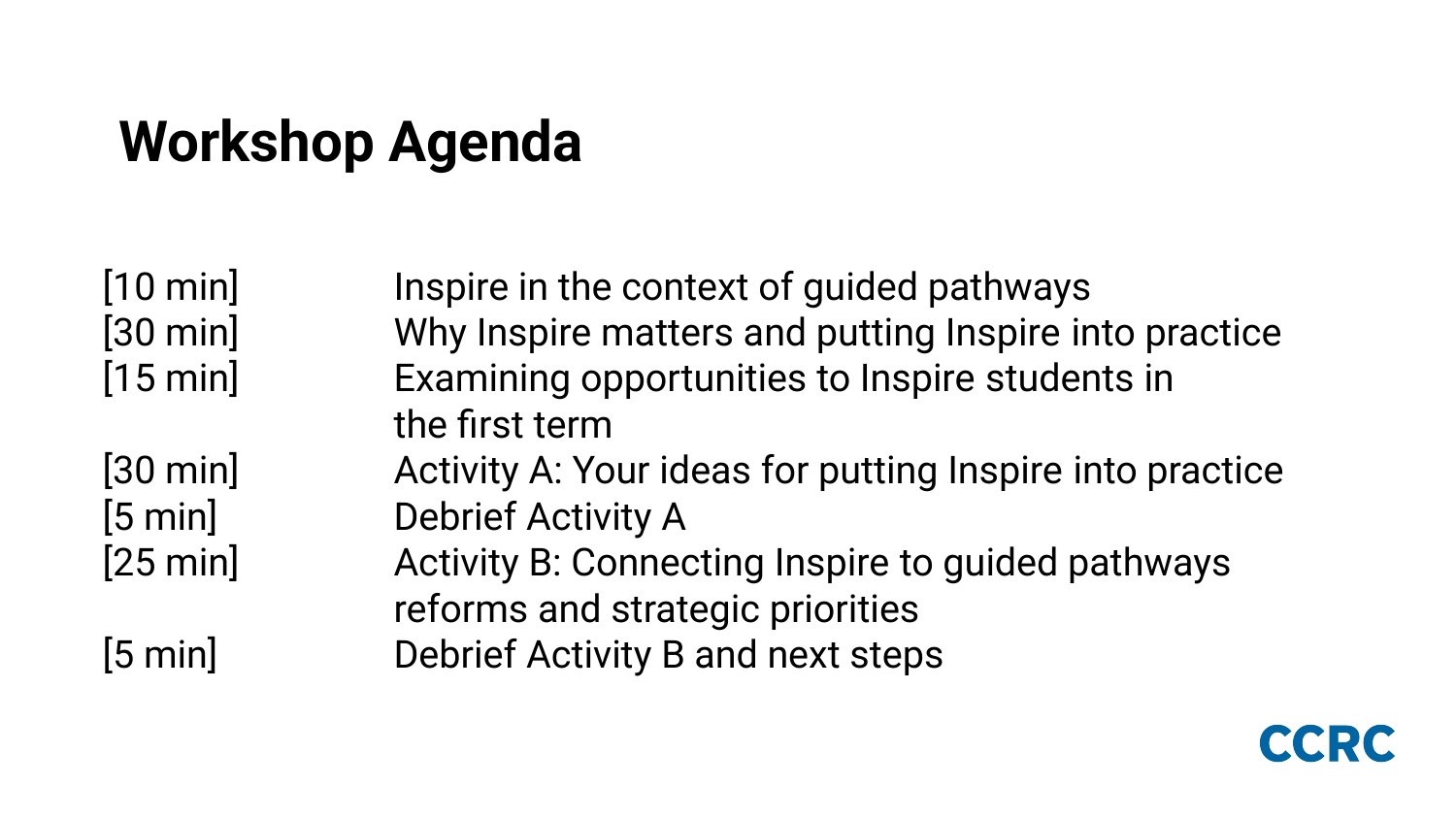

# Workshop Agenda
[10 min] 	Inspire in the context of guided pathways
[30 min]		Why Inspire matters and putting Inspire into practice
[15 min] 	Examining opportunities to Inspire students in
	the first term
[30 min]      	Activity A: Your ideas for putting Inspire into practice
[5 min]		Debrief Activity A
[25 min] 	Activity B: Connecting Inspire to guided pathways 			reforms and strategic priorities
[5 min]		Debrief Activity B and next steps